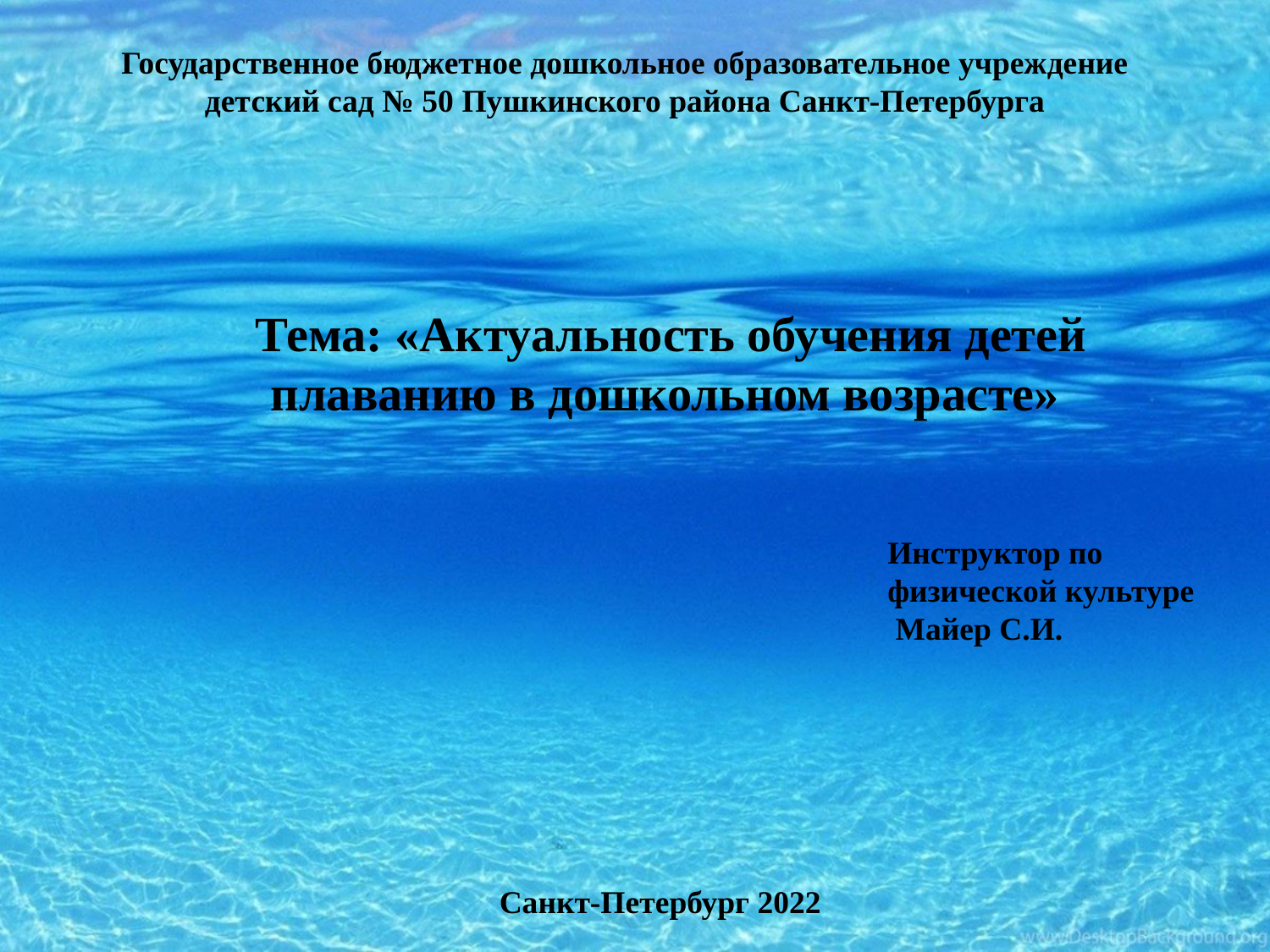

Государственное бюджетное дошкольное образовательное учреждение детский сад № 50 Пушкинского района Санкт-Петербурга

 Тема: «Актуальность обучения детей плаванию в дошкольном возрасте»
Инструктор по физической культуре
 Майер С.И.

Санкт-Петербург 2022